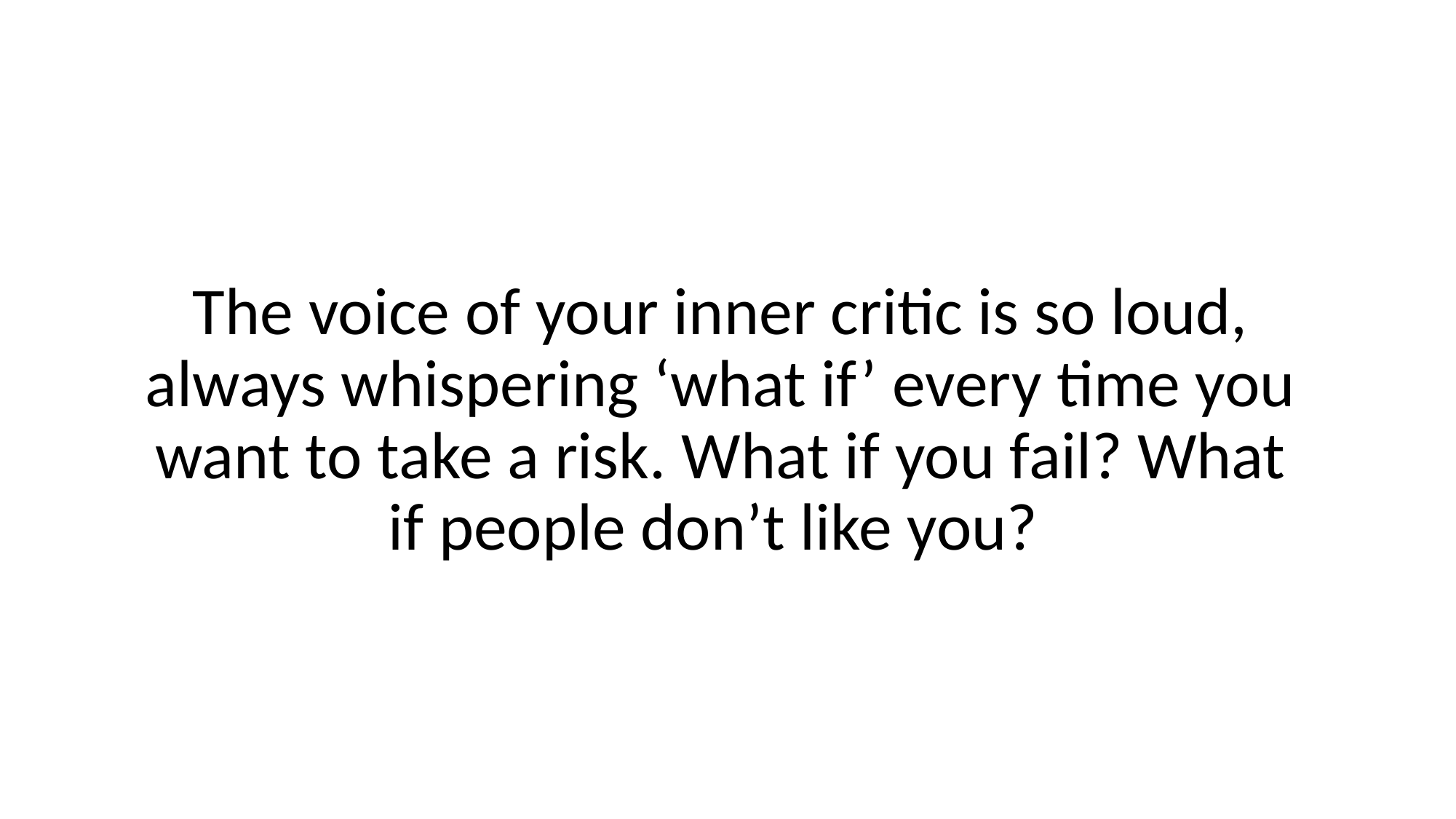

The voice of your inner critic is so loud, always whispering ‘what if’ every time you want to take a risk. What if you fail? What if people don’t like you?